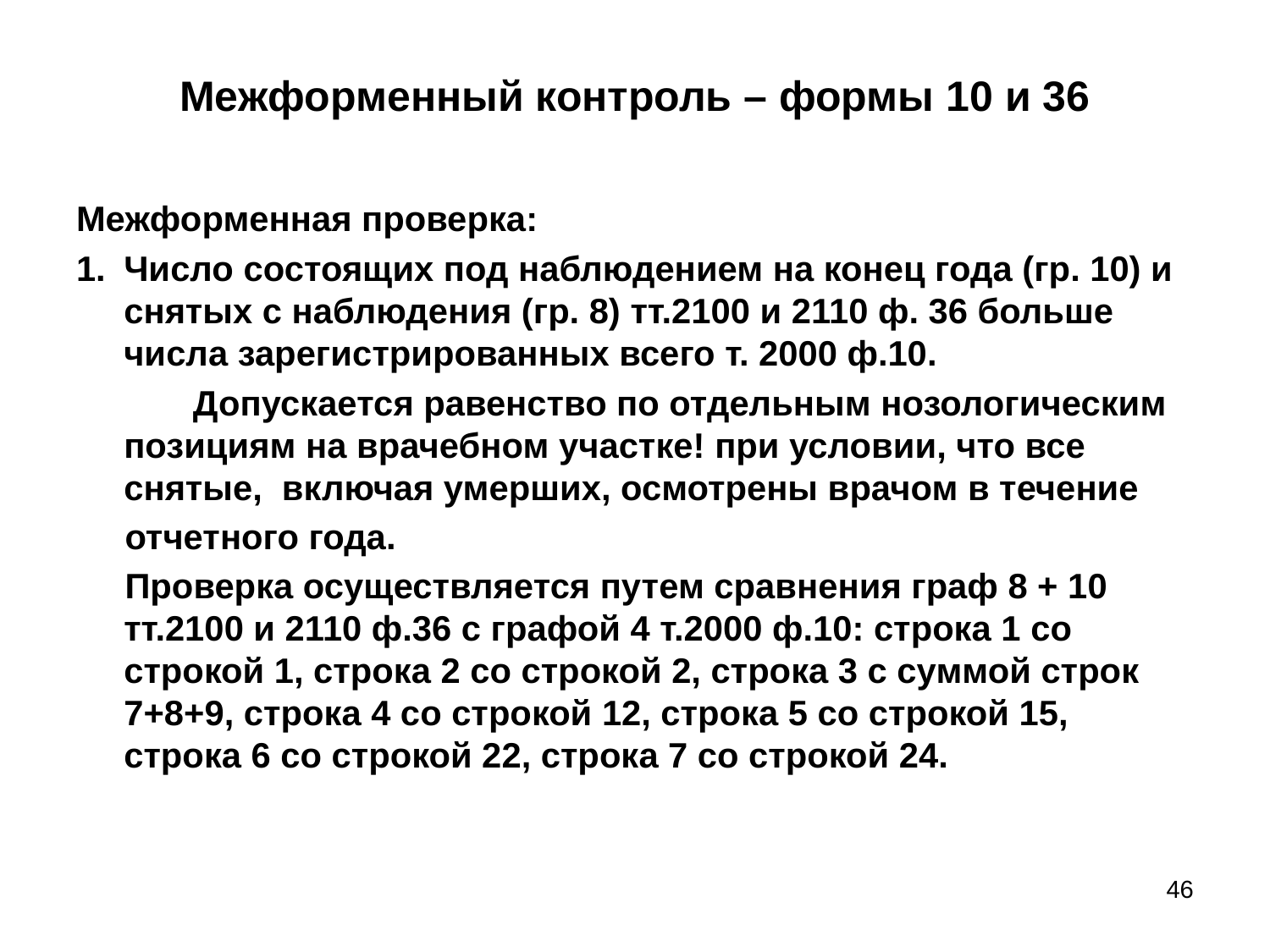

# Межформенный контроль – формы 10 и 36
Межформенная проверка:
Число состоящих под наблюдением на конец года (гр. 10) и снятых с наблюдения (гр. 8) тт.2100 и 2110 ф. 36 больше числа зарегистрированных всего т. 2000 ф.10.
            Допускается равенство по отдельным нозологическим  позициям на врачебном участке! при условии, что все снятые,  включая умерших, осмотрены врачом в течение
     отчетного года.
     Проверка осуществляется путем сравнения граф 8 + 10 тт.2100 и 2110 ф.36 с графой 4 т.2000 ф.10: строка 1 со строкой 1, строка 2 со строкой 2, строка 3 с суммой строк 7+8+9, строка 4 со строкой 12, строка 5 со строкой 15, строка 6 со строкой 22, строка 7 со строкой 24.
46